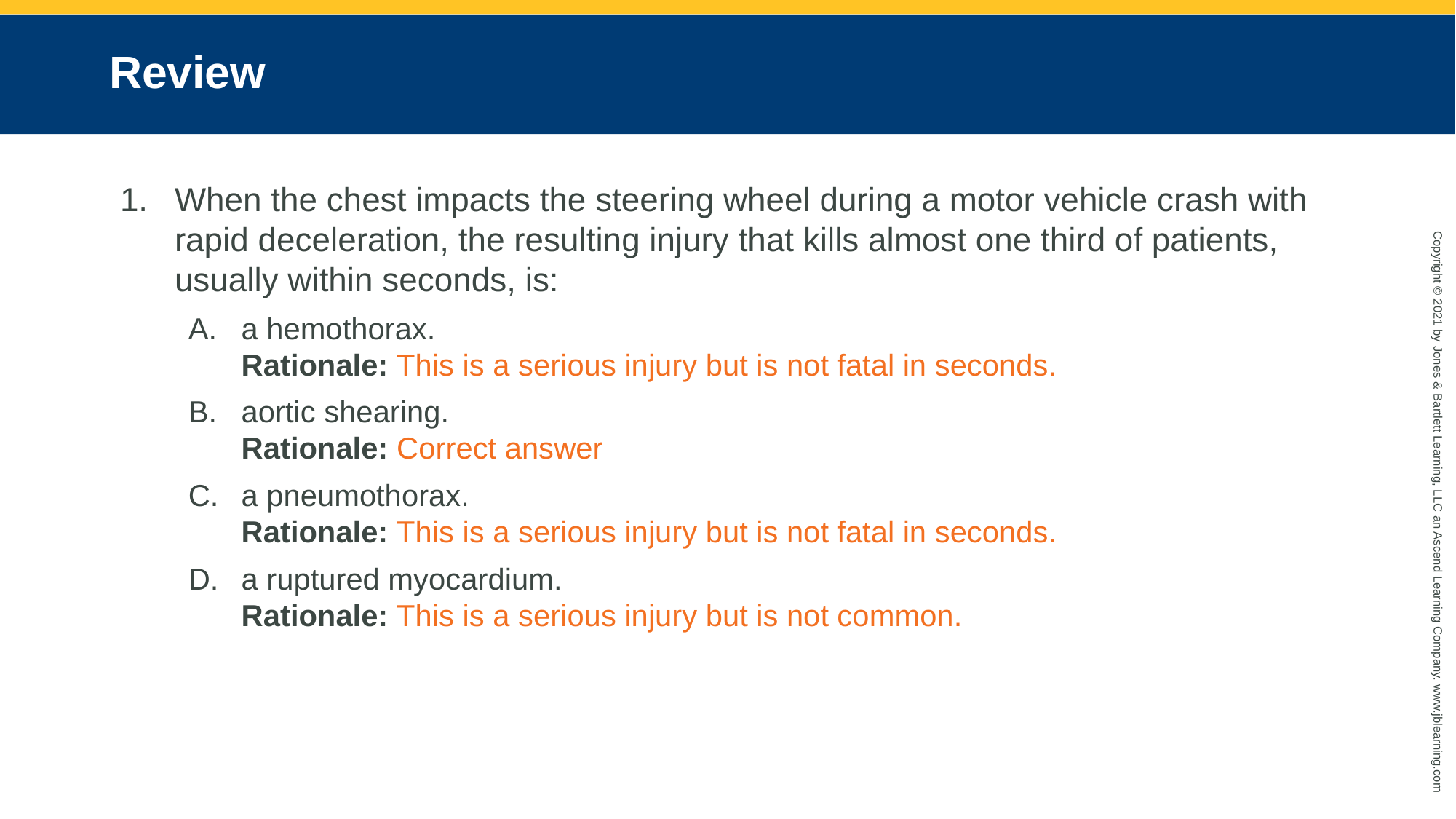

# Review
When the chest impacts the steering wheel during a motor vehicle crash with rapid deceleration, the resulting injury that kills almost one third of patients, usually within seconds, is:
a hemothorax.
Rationale: This is a serious injury but is not fatal in seconds.
aortic shearing.
Rationale: Correct answer
a pneumothorax.
Rationale: This is a serious injury but is not fatal in seconds.
a ruptured myocardium.
Rationale: This is a serious injury but is not common.